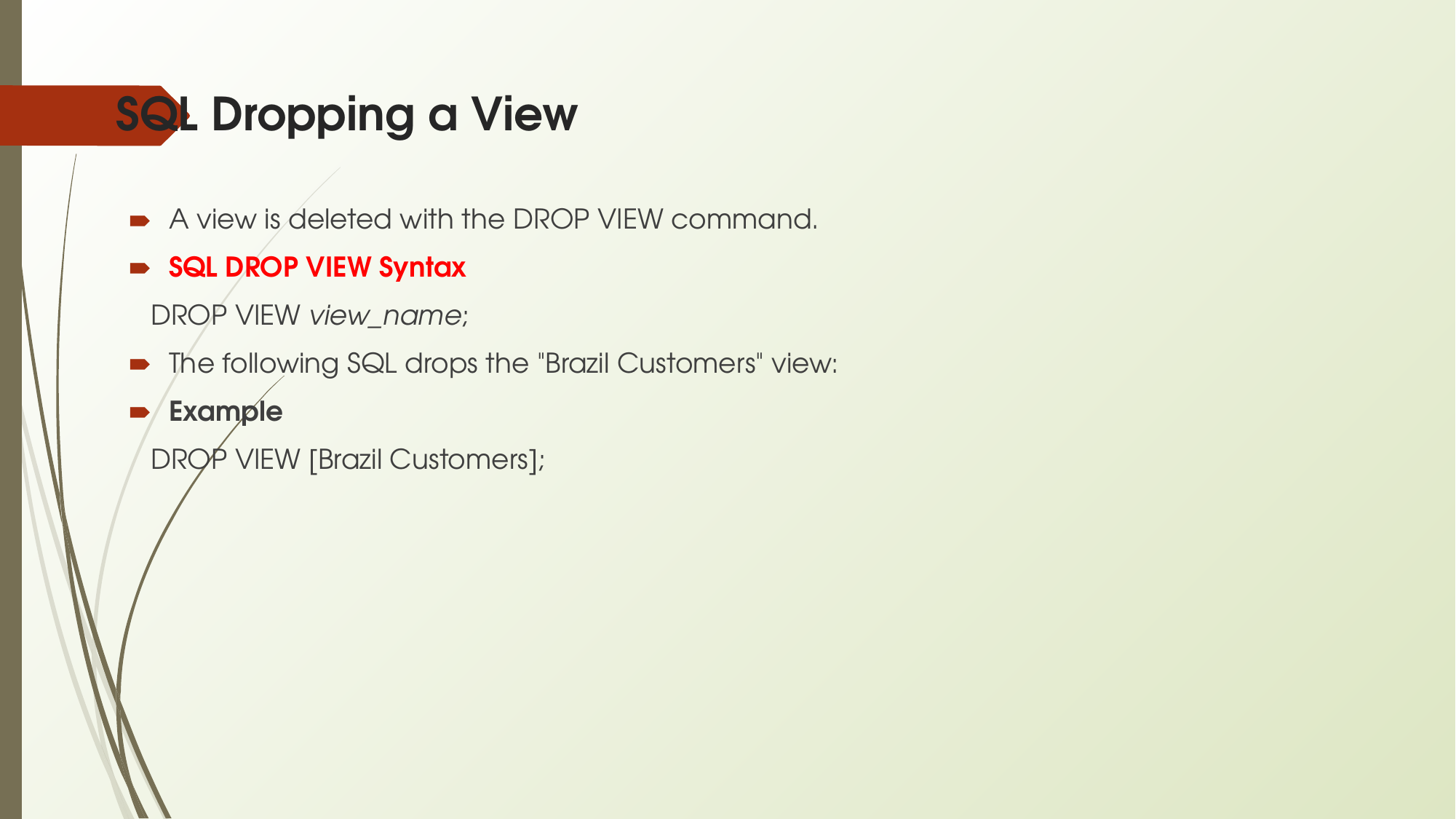

# SQL Dropping a View
A view is deleted with the DROP VIEW command.
SQL DROP VIEW Syntax
   DROP VIEW view_name;
The following SQL drops the "Brazil Customers" view:
Example
   DROP VIEW [Brazil Customers];